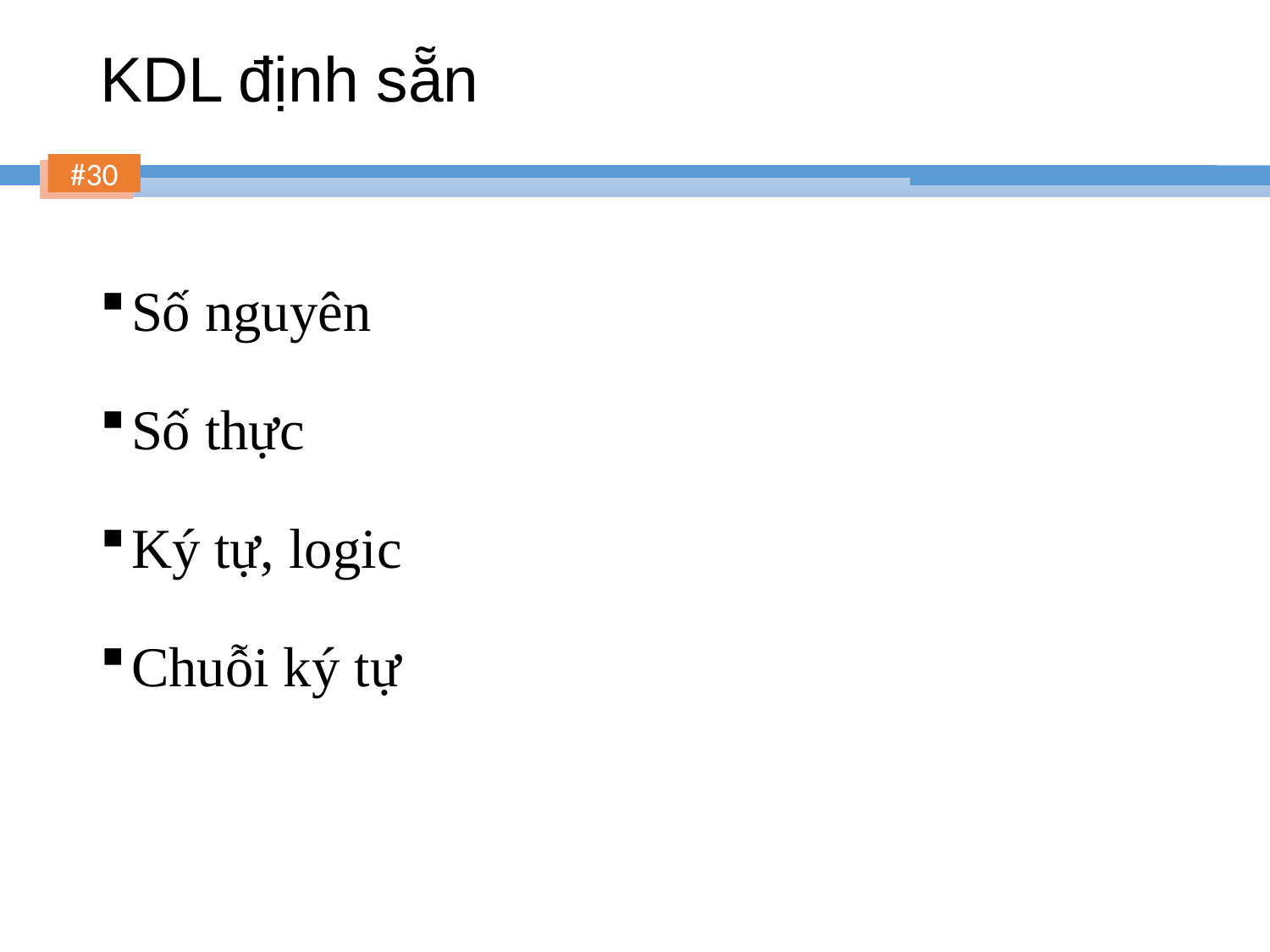

# KDL định sẵn
Số nguyên
Số thực
Ký tự, logic
Chuỗi ký tự